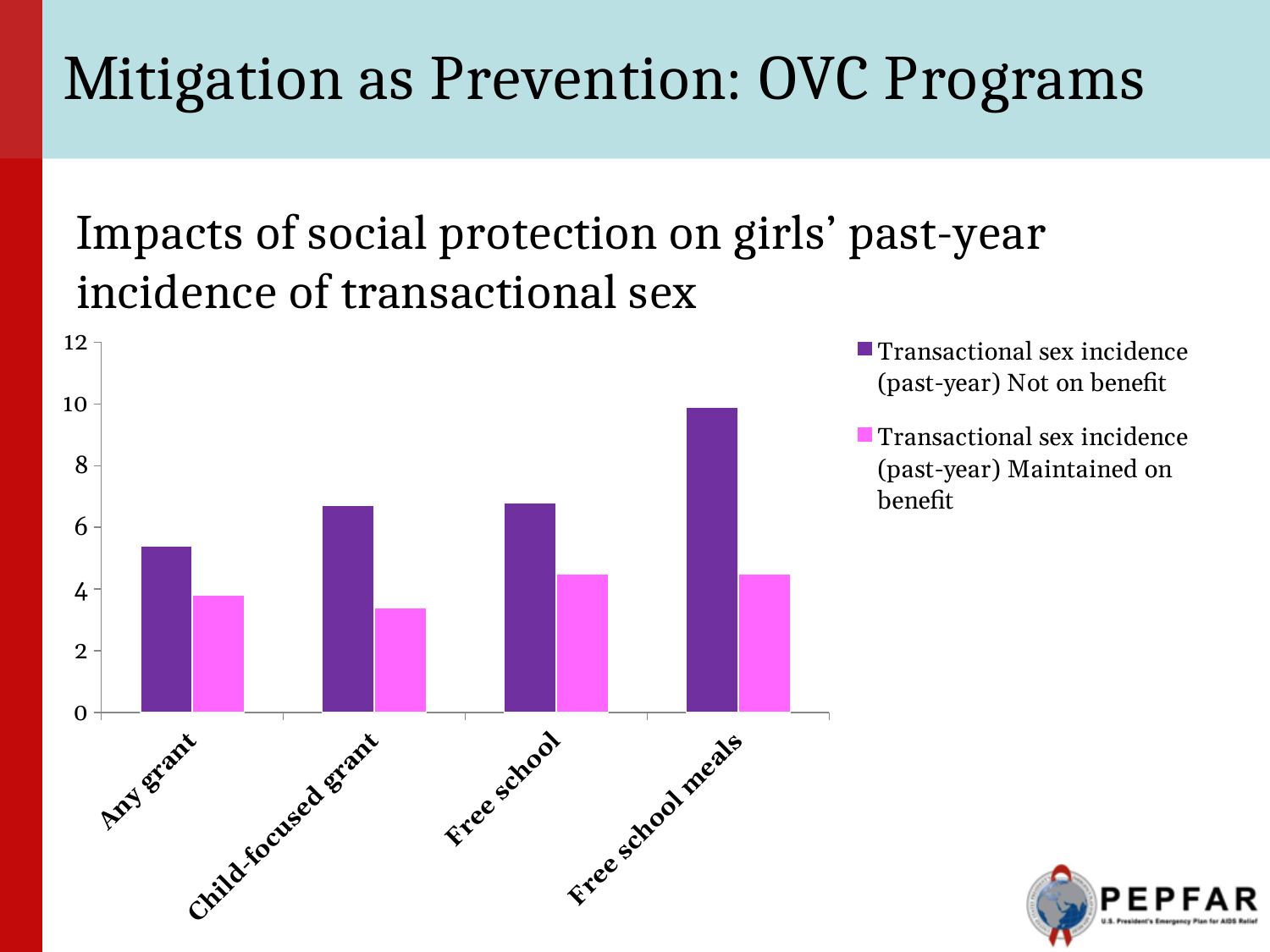

Mitigation as Prevention: OVC Programs
# Impacts of social protection on girls’ past-year incidence of transactional sex

### Chart

| Category | Transactional sex incidence (past-year) Not on benefit | Transactional sex incidence (past-year) Maintained on benefit |
|---|---|---|
| Any grant | 5.4 | 3.8 |
| Child-focused grant | 6.7 | 3.4 |
| Free school | 6.8 | 4.5 |
| Free school meals | 9.9 | 4.5 |